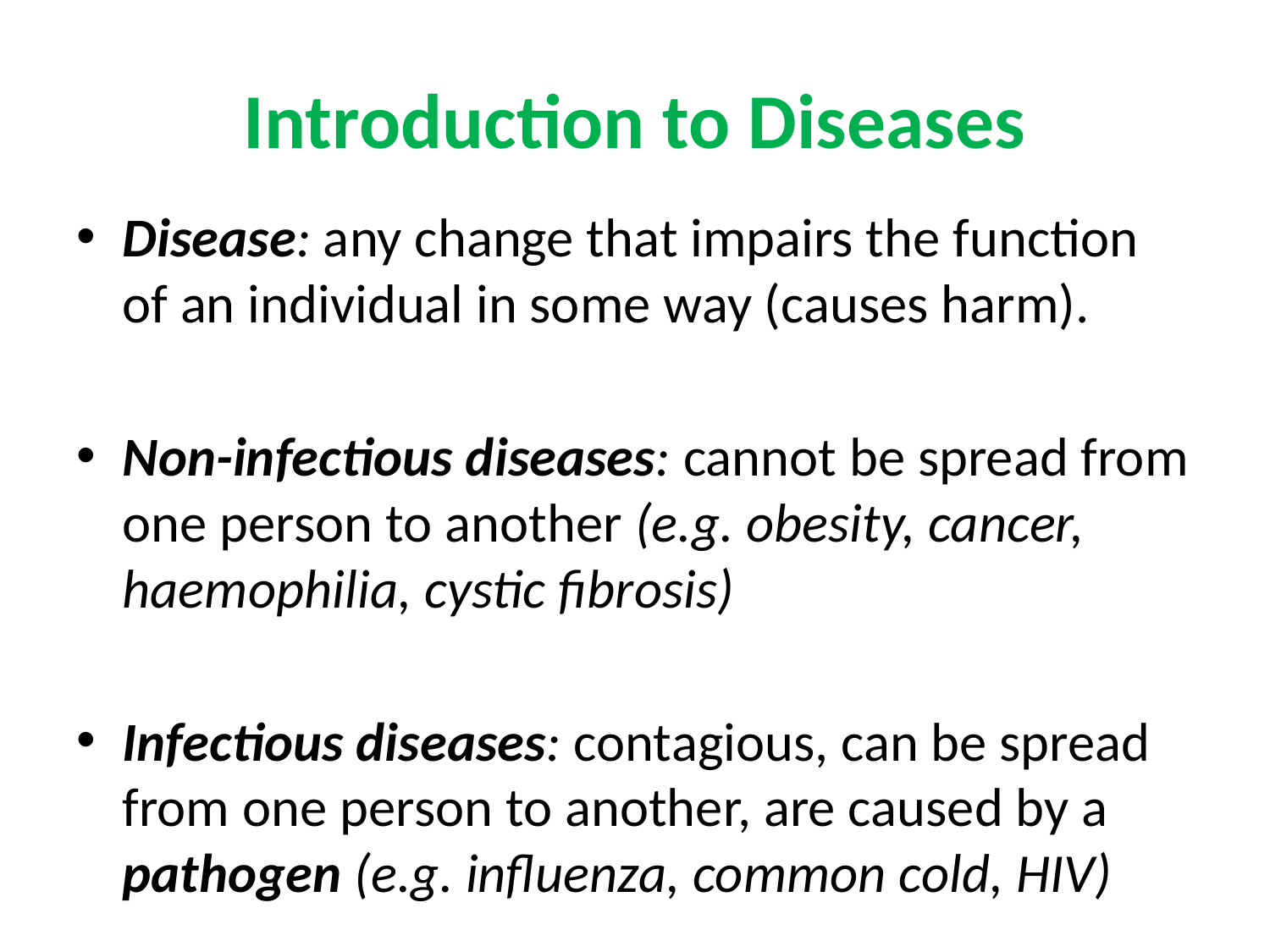

# Introduction to Diseases
Disease: any change that impairs the function of an individual in some way (causes harm).

Non-infectious diseases: cannot be spread from one person to another (e.g. obesity, cancer, haemophilia, cystic fibrosis)

Infectious diseases: contagious, can be spread from one person to another, are caused by a pathogen (e.g. influenza, common cold, HIV)